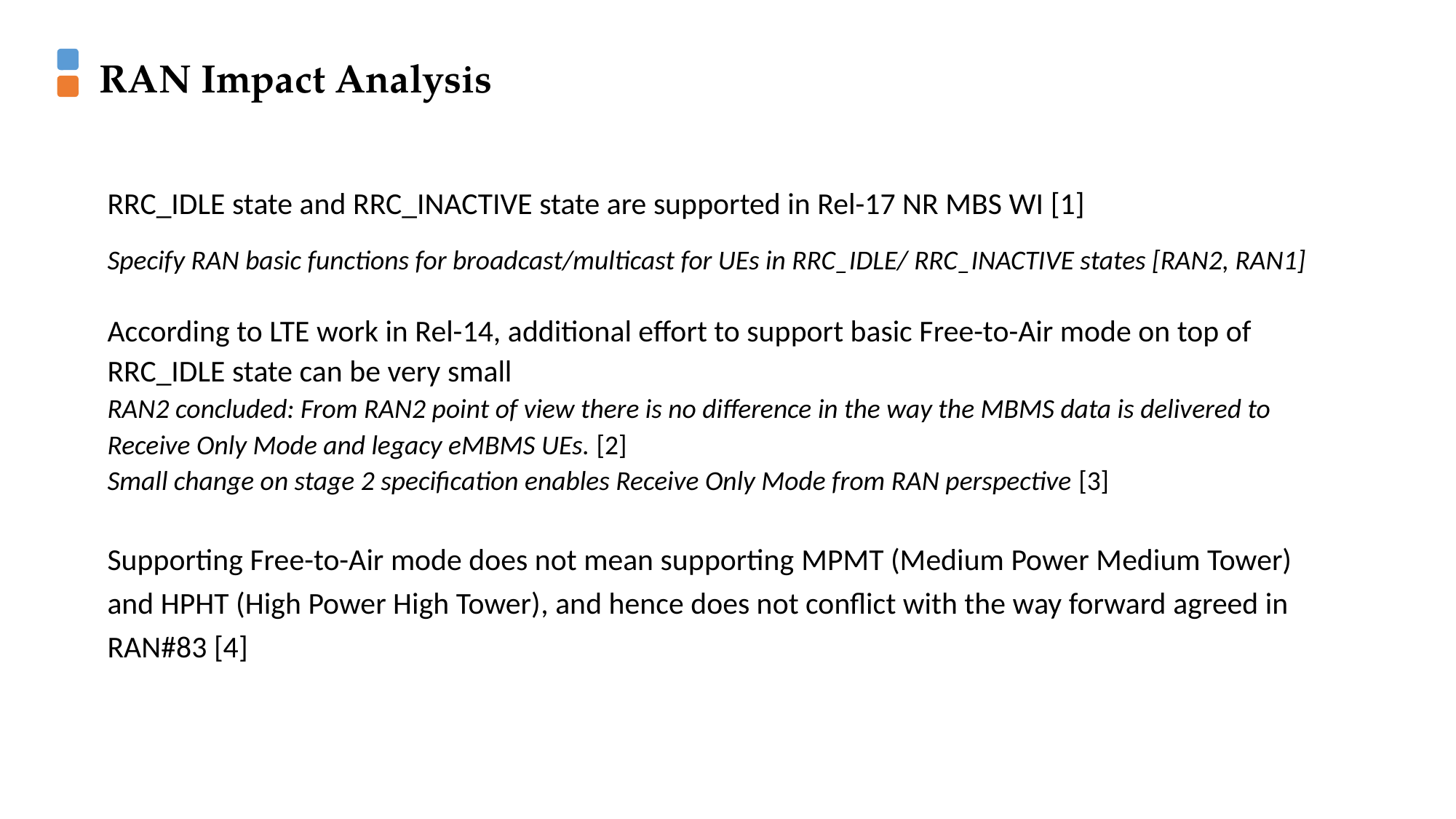

RAN Impact Analysis
RRC_IDLE state and RRC_INACTIVE state are supported in Rel-17 NR MBS WI [1]
Specify RAN basic functions for broadcast/multicast for UEs in RRC_IDLE/ RRC_INACTIVE states [RAN2, RAN1]

According to LTE work in Rel-14, additional effort to support basic Free-to-Air mode on top of RRC_IDLE state can be very small
RAN2 concluded: From RAN2 point of view there is no difference in the way the MBMS data is delivered to Receive Only Mode and legacy eMBMS UEs. [2]
Small change on stage 2 specification enables Receive Only Mode from RAN perspective [3]

Supporting Free-to-Air mode does not mean supporting MPMT (Medium Power Medium Tower) and HPHT (High Power High Tower), and hence does not conflict with the way forward agreed in RAN#83 [4]